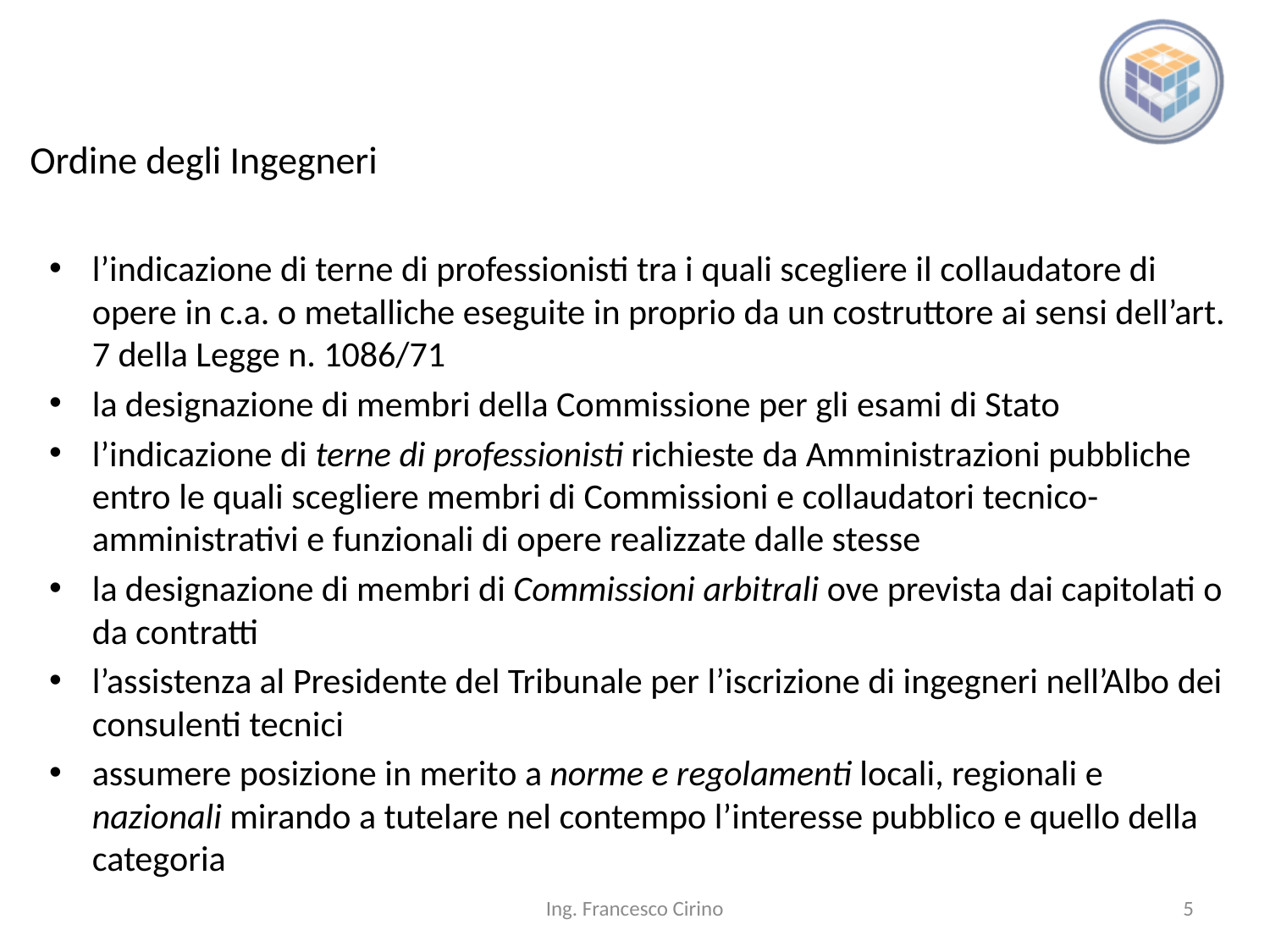

# Ordine degli Ingegneri
l’indicazione di terne di professionisti tra i quali scegliere il collaudatore di opere in c.a. o metalliche eseguite in proprio da un costruttore ai sensi dell’art. 7 della Legge n. 1086/71
la designazione di membri della Commissione per gli esami di Stato
l’indicazione di terne di professionisti richieste da Amministrazioni pubbliche entro le quali scegliere membri di Commissioni e collaudatori tecnico-amministrativi e funzionali di opere realizzate dalle stesse
la designazione di membri di Commissioni arbitrali ove prevista dai capitolati o da contratti
l’assistenza al Presidente del Tribunale per l’iscrizione di ingegneri nell’Albo dei consulenti tecnici
assumere posizione in merito a norme e regolamenti locali, regionali e nazionali mirando a tutelare nel contempo l’interesse pubblico e quello della categoria
Ing. Francesco Cirino
5